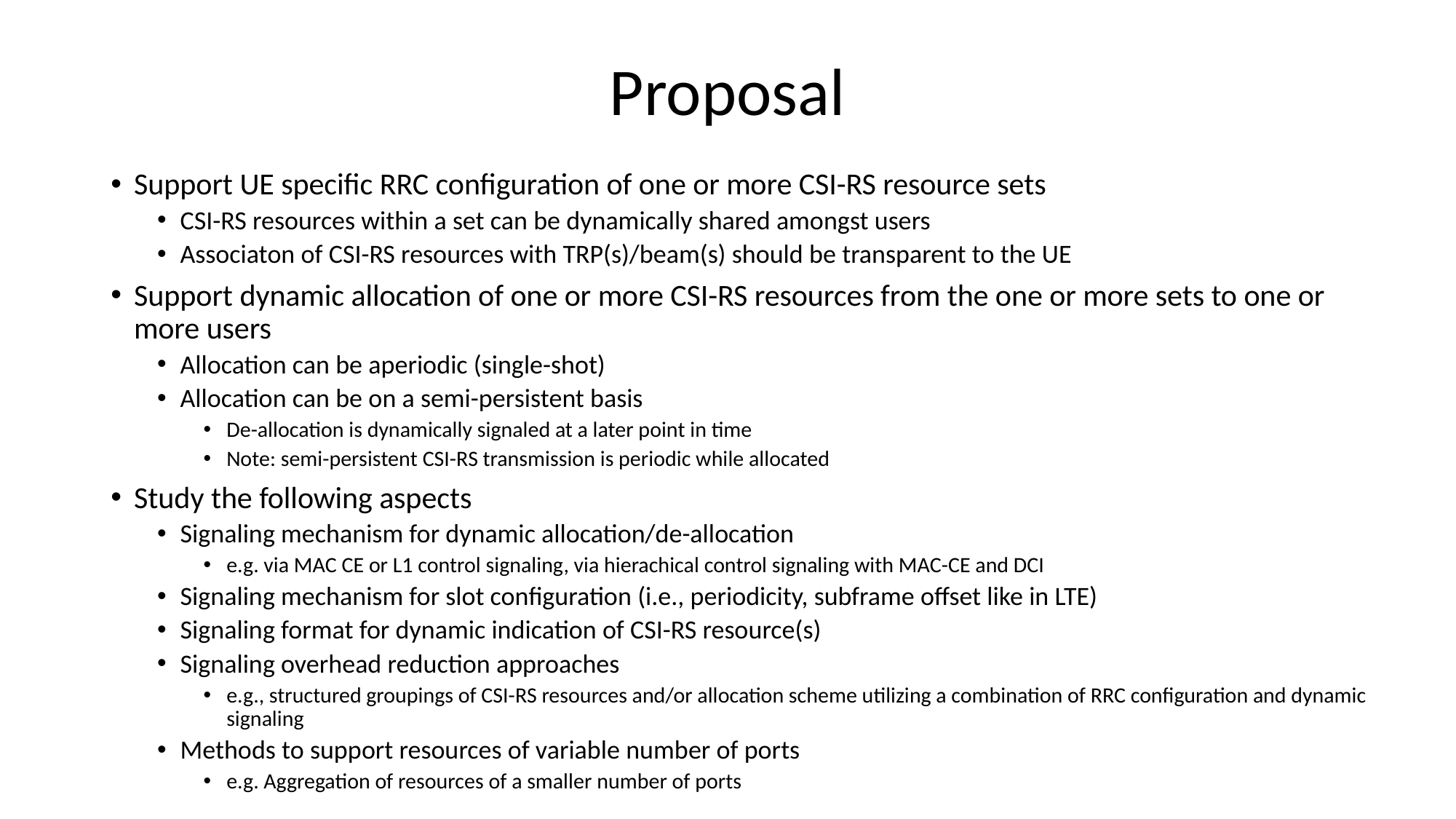

# Proposal
Support UE specific RRC configuration of one or more CSI-RS resource sets
CSI-RS resources within a set can be dynamically shared amongst users
Associaton of CSI-RS resources with TRP(s)/beam(s) should be transparent to the UE
Support dynamic allocation of one or more CSI-RS resources from the one or more sets to one or more users
Allocation can be aperiodic (single-shot)
Allocation can be on a semi-persistent basis
De-allocation is dynamically signaled at a later point in time
Note: semi-persistent CSI-RS transmission is periodic while allocated
Study the following aspects
Signaling mechanism for dynamic allocation/de-allocation
e.g. via MAC CE or L1 control signaling, via hierachical control signaling with MAC-CE and DCI
Signaling mechanism for slot configuration (i.e., periodicity, subframe offset like in LTE)
Signaling format for dynamic indication of CSI-RS resource(s)
Signaling overhead reduction approaches
e.g., structured groupings of CSI-RS resources and/or allocation scheme utilizing a combination of RRC configuration and dynamic signaling
Methods to support resources of variable number of ports
e.g. Aggregation of resources of a smaller number of ports